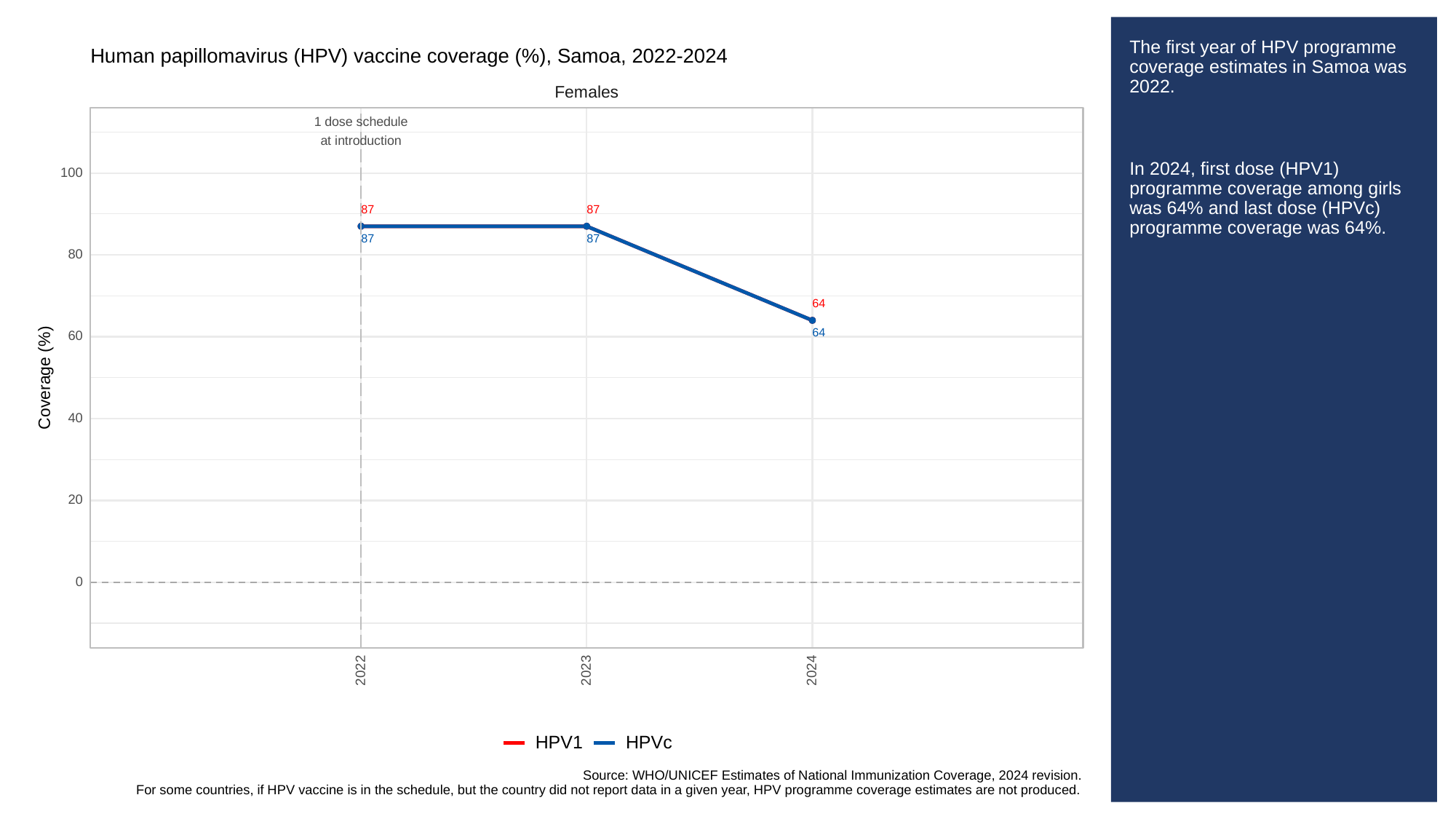

# The first year of HPV programme coverage estimates in Samoa was 2022.

In 2024, first dose (HPV1) programme coverage among girls was 64% and last dose (HPVc) programme coverage was 64%.

Human papillomavirus (HPV) vaccine coverage (%), Samoa, 2022-2024
Females

1 dose schedule

at introduction
100

87
87

87
87
80

64

64
60

Coverage (%)

40

20

0

2023
2022
2024
HPVc
HPV1

Source: WHO/UNICEF Estimates of National Immunization Coverage, 2024 revision.
For some countries, if HPV vaccine is in the schedule, but the country did not report data in a given year, HPV programme coverage estimates are not produced.